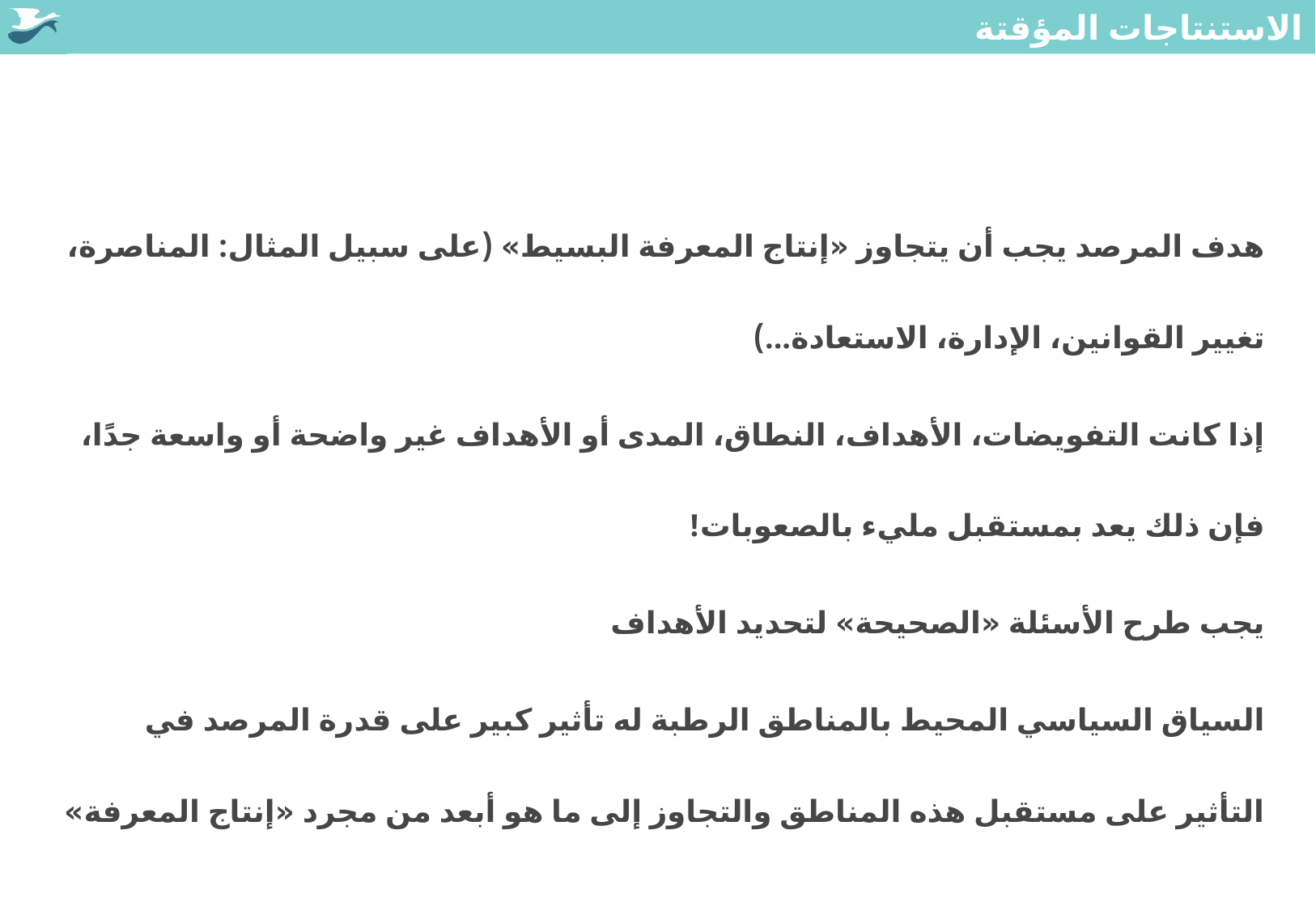

# الاستنتاجات المؤقتة

هدف المرصد يجب أن يتجاوز «إنتاج المعرفة البسيط» (على سبيل المثال: المناصرة، تغيير القوانين، الإدارة، الاستعادة...)
إذا كانت التفويضات، الأهداف، النطاق، المدى أو الأهداف غير واضحة أو واسعة جدًا، فإن ذلك يعد بمستقبل مليء بالصعوبات!
يجب طرح الأسئلة «الصحيحة» لتحديد الأهداف
السياق السياسي المحيط بالمناطق الرطبة له تأثير كبير على قدرة المرصد في التأثير على مستقبل هذه المناطق والتجاوز إلى ما هو أبعد من مجرد «إنتاج المعرفة»